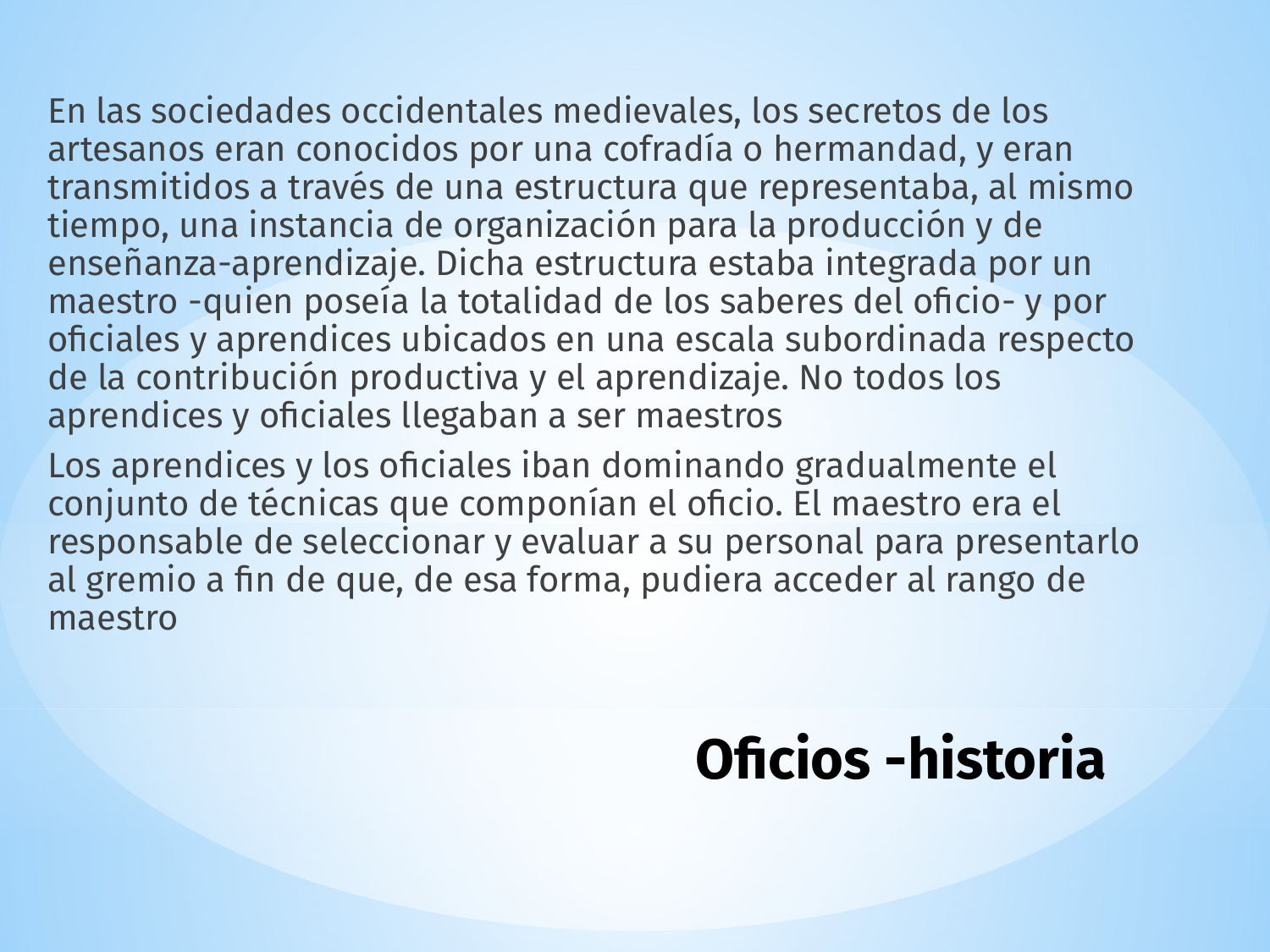

En las sociedades occidentales medievales, los secretos de los artesanos eran conocidos por una cofradía o hermandad, y eran transmitidos a través de una estructura que representaba, al mismo tiempo, una instancia de organización para la producción y de enseñanza-aprendizaje. Dicha estructura estaba integrada por un maestro -quien poseía la totalidad de los saberes del oficio- y por oficiales y aprendices ubicados en una escala subordinada respecto de la contribución productiva y el aprendizaje. No todos los aprendices y oficiales llegaban a ser maestros
Los aprendices y los oficiales iban dominando gradualmente el conjunto de técnicas que componían el oficio. El maestro era el responsable de seleccionar y evaluar a su personal para presentarlo al gremio a fin de que, de esa forma, pudiera acceder al rango de maestro
# Oficios -historia